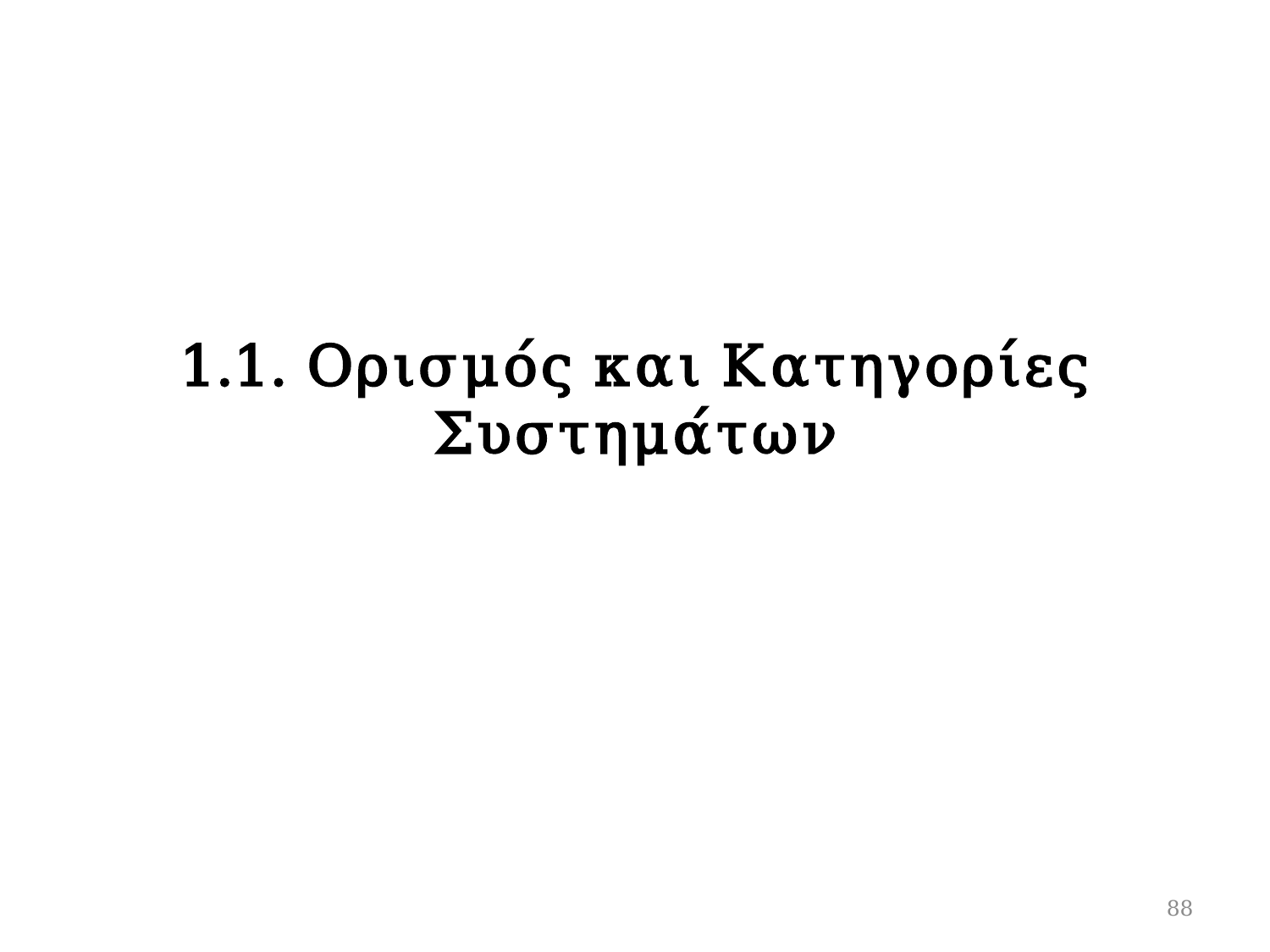

# 1.1. Ορισμός και Κατηγορίες Συστημάτων
88